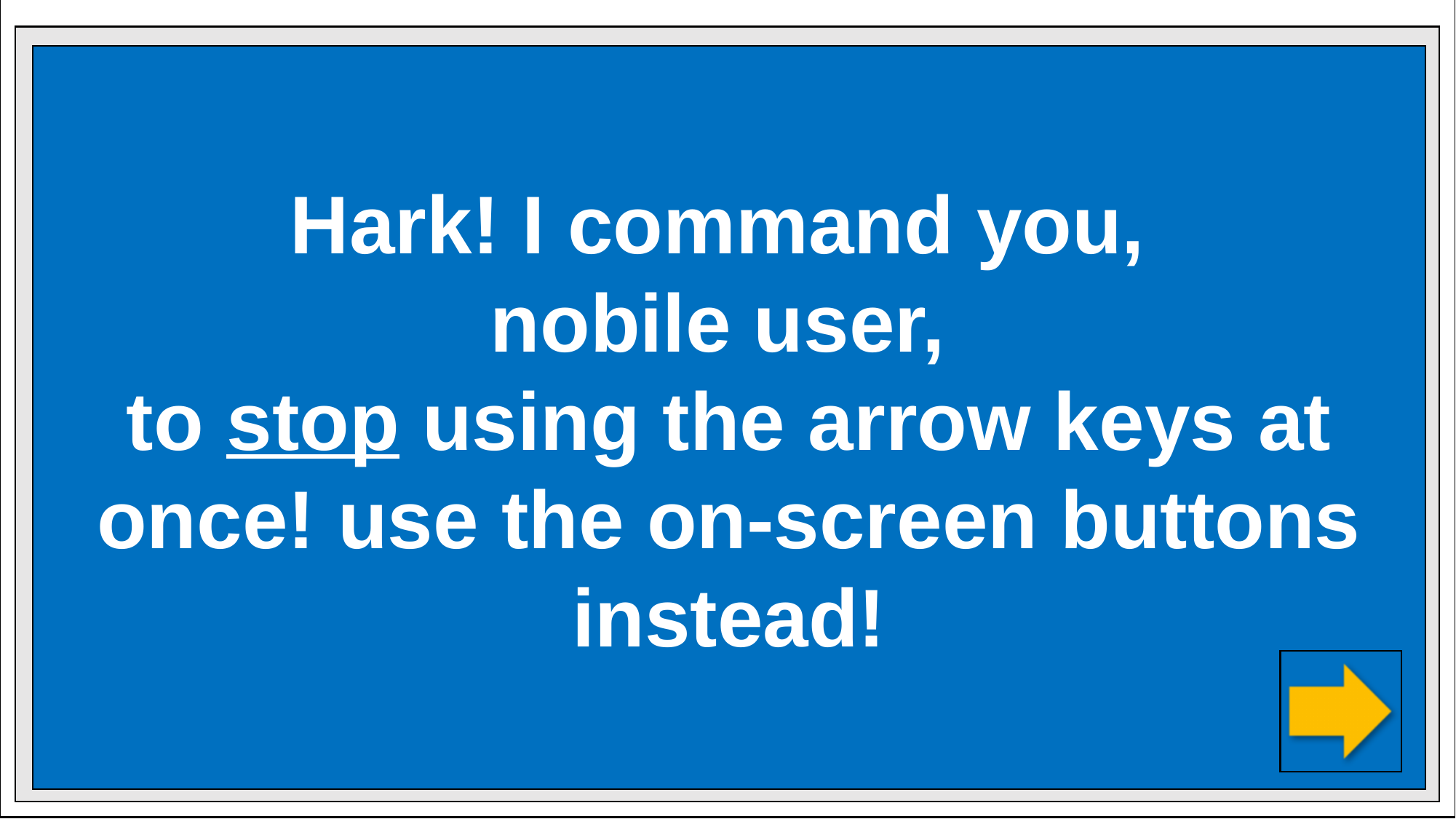

Hark! I command you,
nobile user,
to stop using the arrow keys at once! use the on-screen buttons instead!